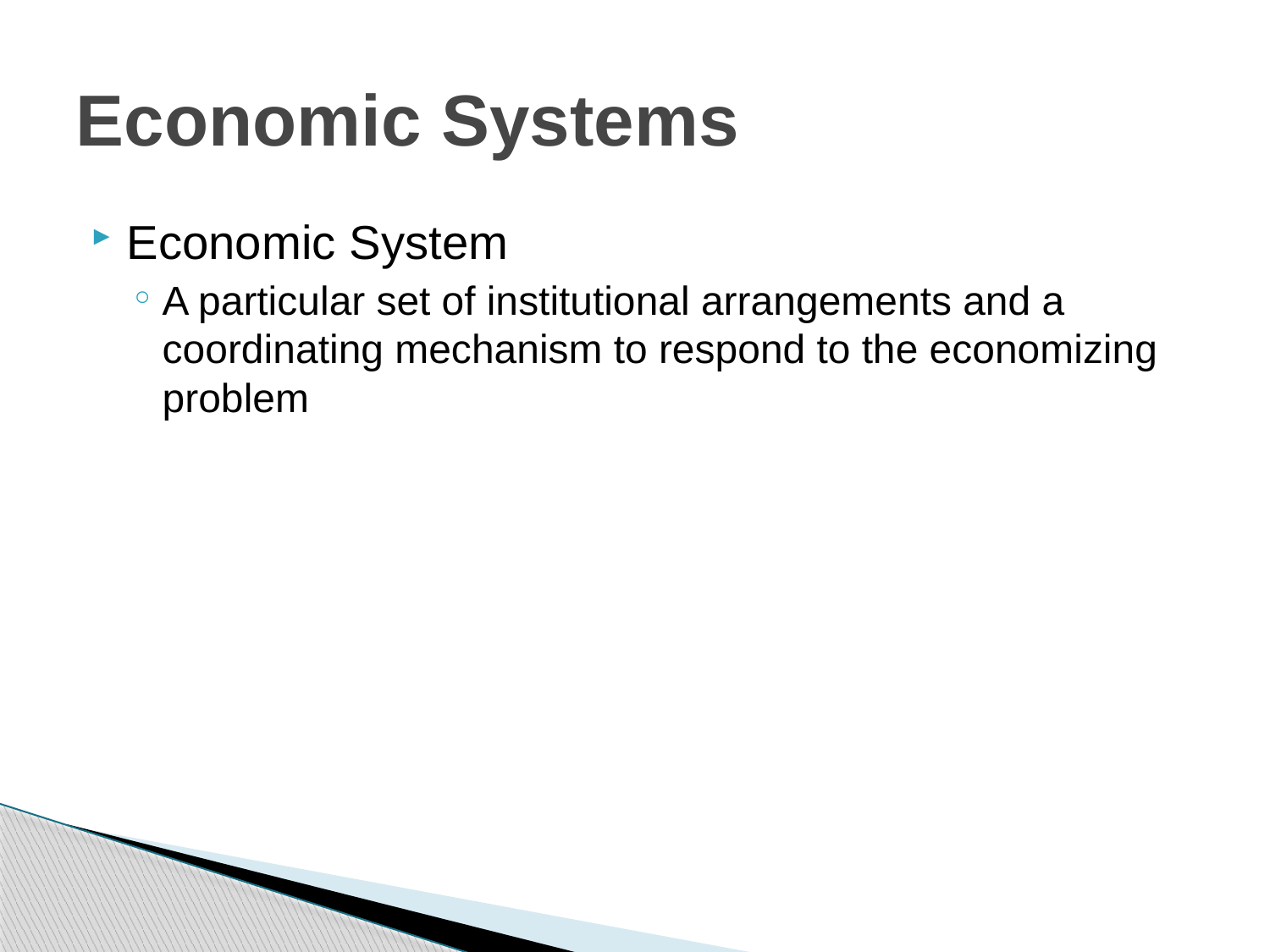

# Economic Systems
Economic System
A particular set of institutional arrangements and a coordinating mechanism to respond to the economizing problem